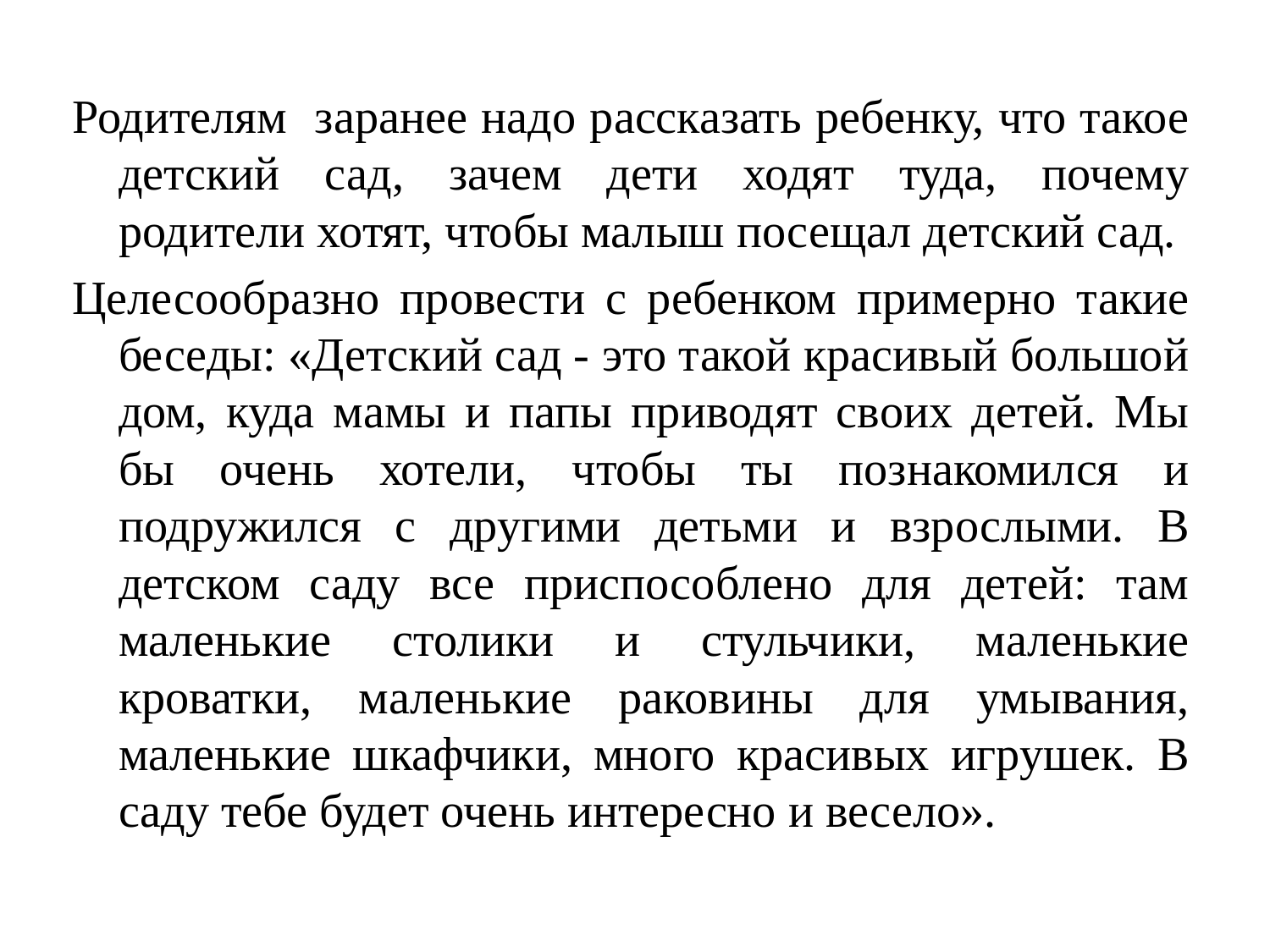

Родителям  заранее надо рассказать ребенку, что такое детский сад, зачем дети ходят туда, почему родители хотят, чтобы малыш посещал детский сад.
Целесообразно провести с ребенком примерно такие беседы: «Детский сад - это такой красивый большой дом, куда мамы и папы приводят своих детей. Мы бы очень хотели, чтобы ты познакомился и подружился с другими детьми и взрослыми. В детском саду все приспособлено для детей: там маленькие столики и стульчики, маленькие кроватки, маленькие раковины для умывания, маленькие шкафчики, много красивых игрушек. В саду тебе будет очень интересно и весело».